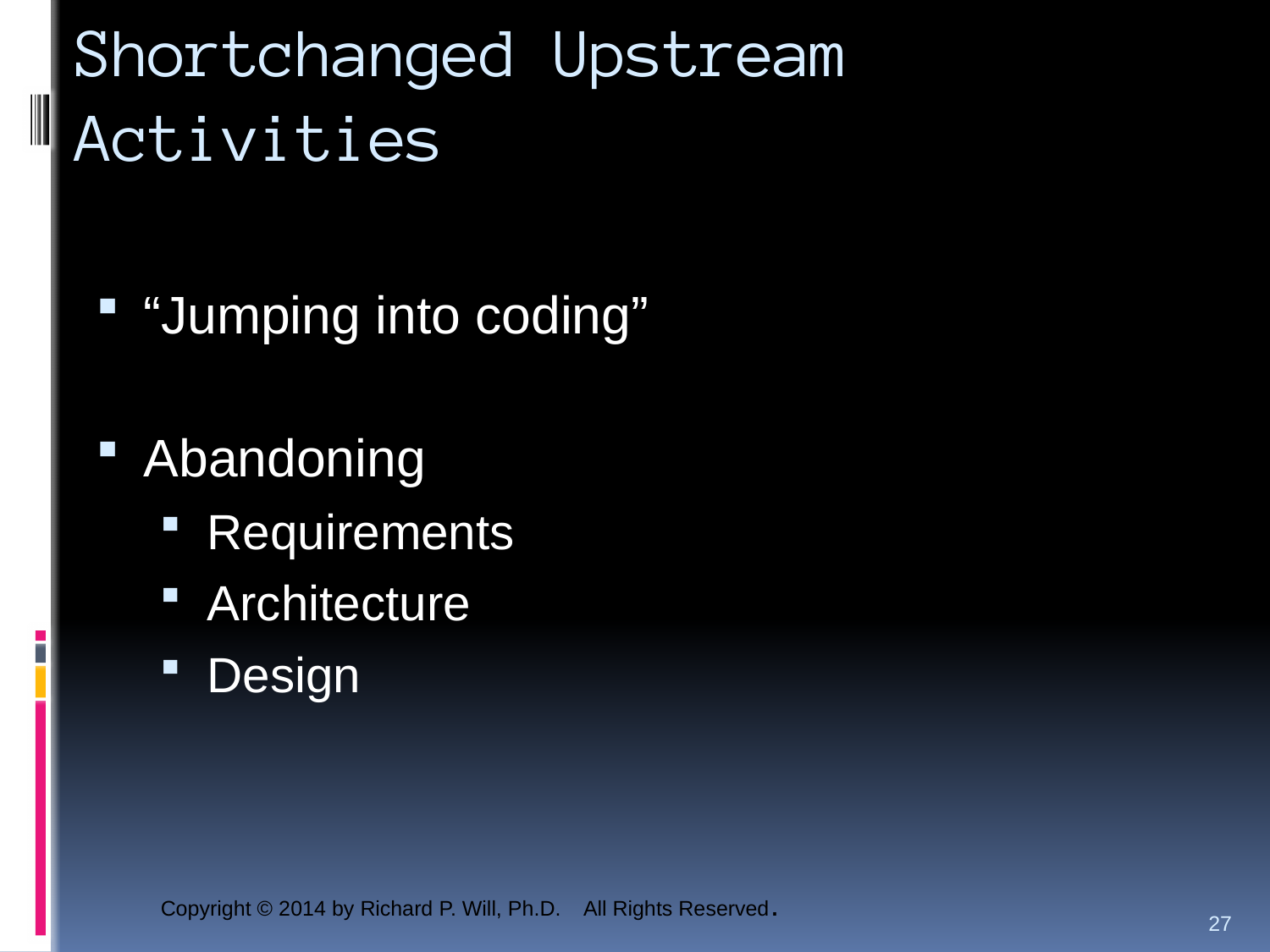

# Shortchanged Upstream Activities

“Jumping into coding”

Abandoning
Requirements
Architecture
Design

27